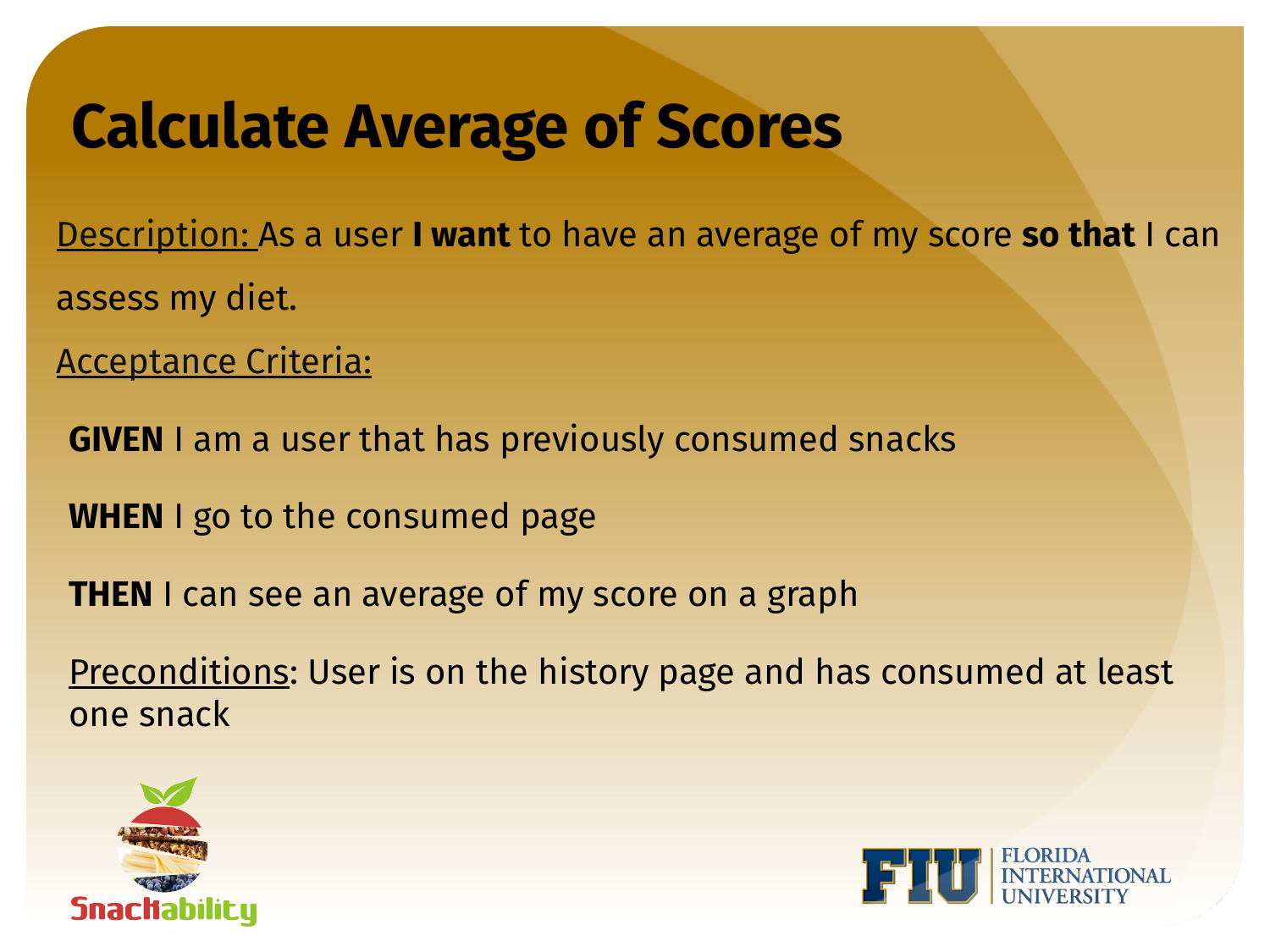

# Calculate Average of Scores
Description: As a user I want to have an average of my score so that I can assess my diet.
Acceptance Criteria:
GIVEN I am a user that has previously consumed snacks
WHEN I go to the consumed page
THEN I can see an average of my score on a graph
Preconditions: User is on the history page and has consumed at least one snack